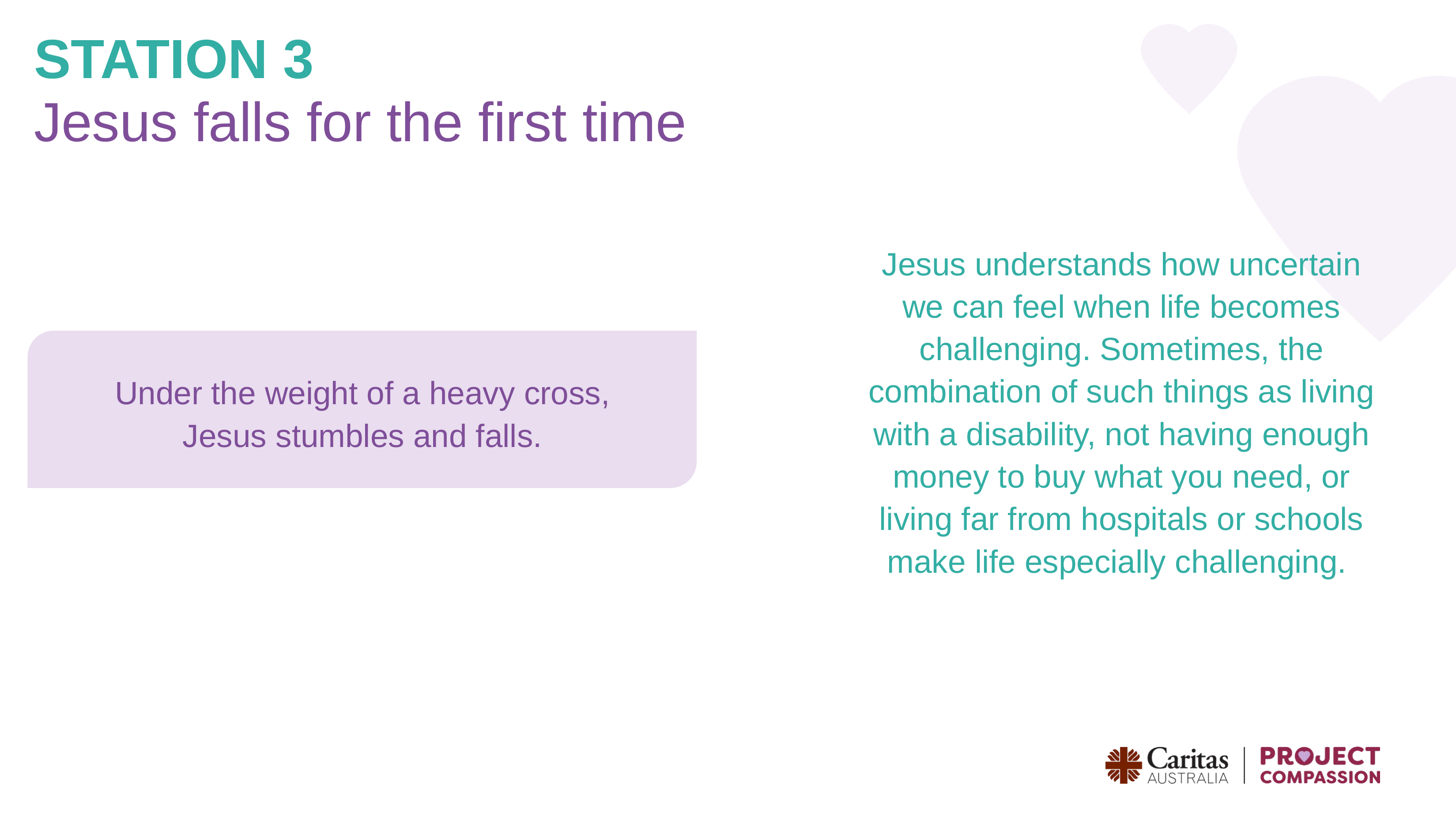

STATION 3
Jesus falls for the first time
Jesus understands how uncertain we can feel when life becomes challenging. Sometimes, the combination of such things as living with a disability, not having enough money to buy what you need, or living far from hospitals or schools make life especially challenging.

Under the weight of a heavy cross, Jesus stumbles and falls.